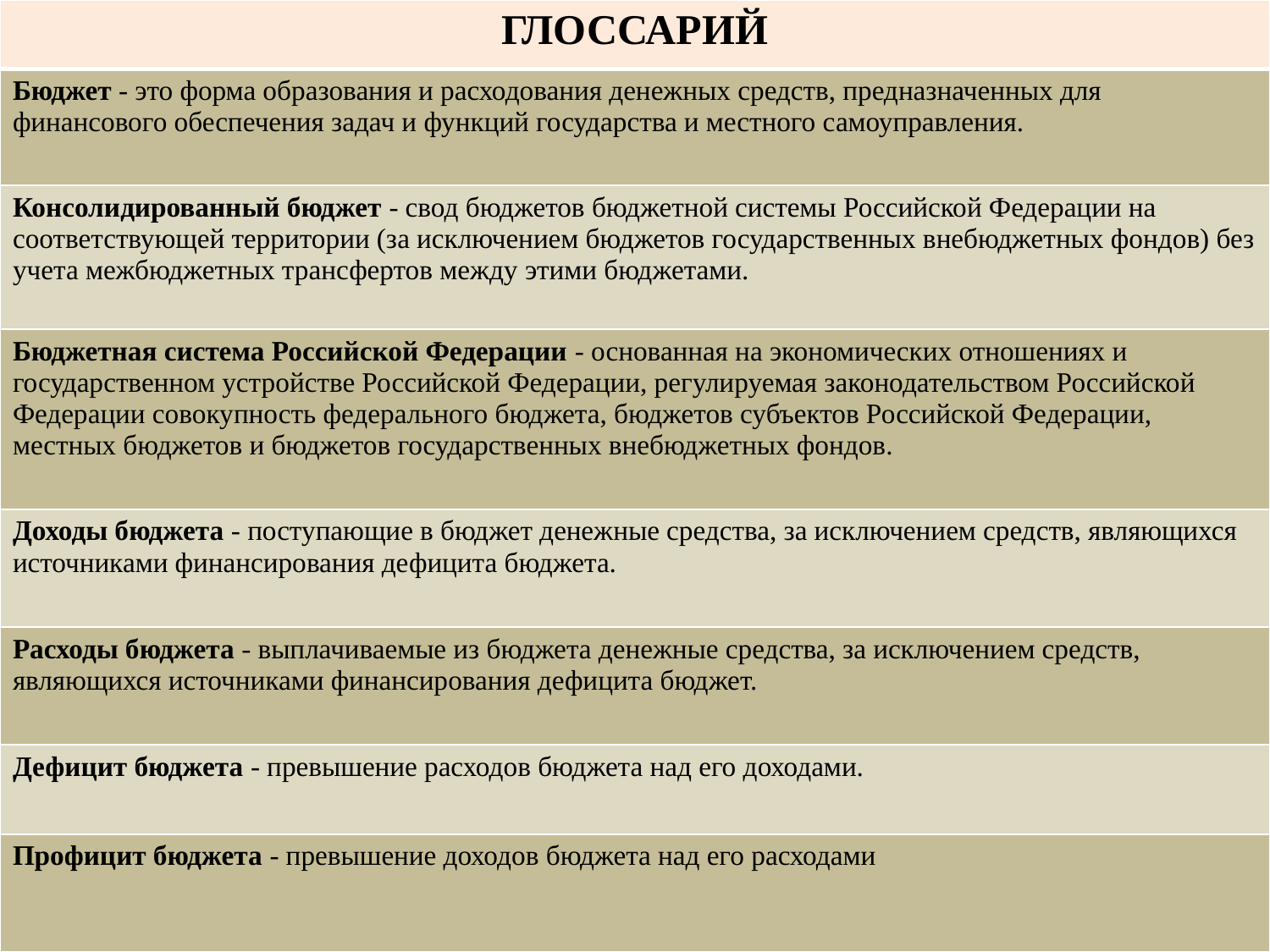

| ГЛОССАРИЙ |
| --- |
| Бюджет - это форма образования и расходования денежных средств, предназначенных для финансового обеспечения задач и функций государства и местного самоуправления. |
| Консолидированный бюджет - свод бюджетов бюджетной системы Российской Федерации на соответствующей территории (за исключением бюджетов государственных внебюджетных фондов) без учета межбюджетных трансфертов между этими бюджетами. |
| Бюджетная система Российской Федерации - основанная на экономических отношениях и государственном устройстве Российской Федерации, регулируемая законодательством Российской Федерации совокупность федерального бюджета, бюджетов субъектов Российской Федерации, местных бюджетов и бюджетов государственных внебюджетных фондов. |
| Доходы бюджета - поступающие в бюджет денежные средства, за исключением средств, являющихся источниками финансирования дефицита бюджета. |
| Расходы бюджета - выплачиваемые из бюджета денежные средства, за исключением средств, являющихся источниками финансирования дефицита бюджет. |
| Дефицит бюджета - превышение расходов бюджета над его доходами. |
| Профицит бюджета - превышение доходов бюджета над его расходами |